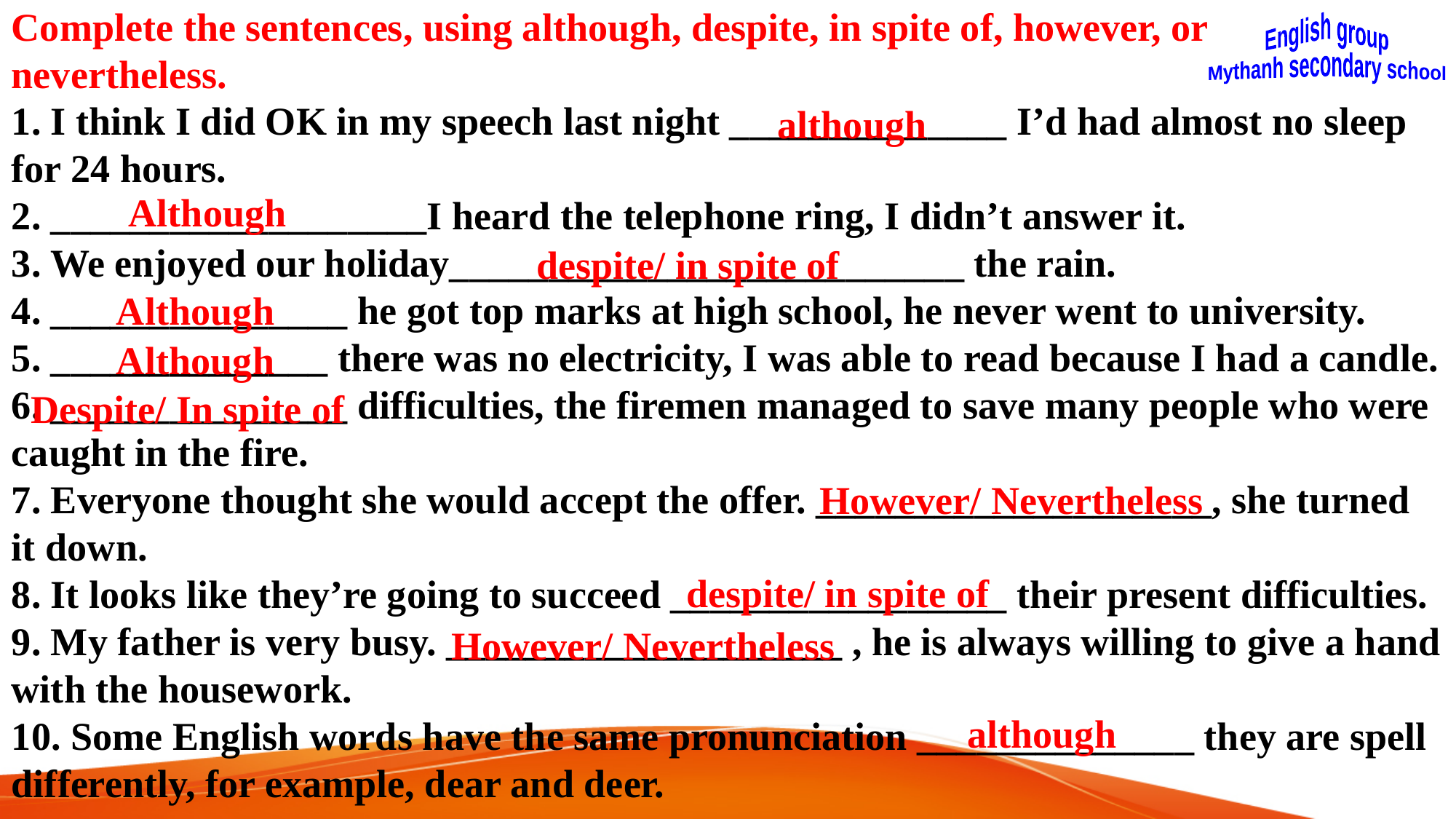

Complete the sentences, using although, despite, in spite of, however, or  nevertheless.
1. I think I did OK in my speech last night ______________ I’d had almost no sleep for 24 hours.
2. ___________________I heard the telephone ring, I didn’t answer it.
3. We enjoyed our holiday__________________________ the rain.
4. _______________ he got top marks at high school, he never went to university.
5. ______________ there was no electricity, I was able to read because I had a candle.
6. _______________ difficulties, the firemen managed to save many people who were caught in the fire.
7. Everyone thought she would accept the offer. ____________________, she turned it down.
8. It looks like they’re going to succeed _________________ their present difficulties.
9. My father is very busy. ____________________ , he is always willing to give a hand with the housework.
10. Some English words have the same pronunciation ______________ they are spell differently, for example, dear and deer.

English group
Mythanh secondary school
although
Although
despite/ in spite of
Although
Although
Despite/ In spite of
However/ Nevertheless
despite/ in spite of
However/ Nevertheless
although